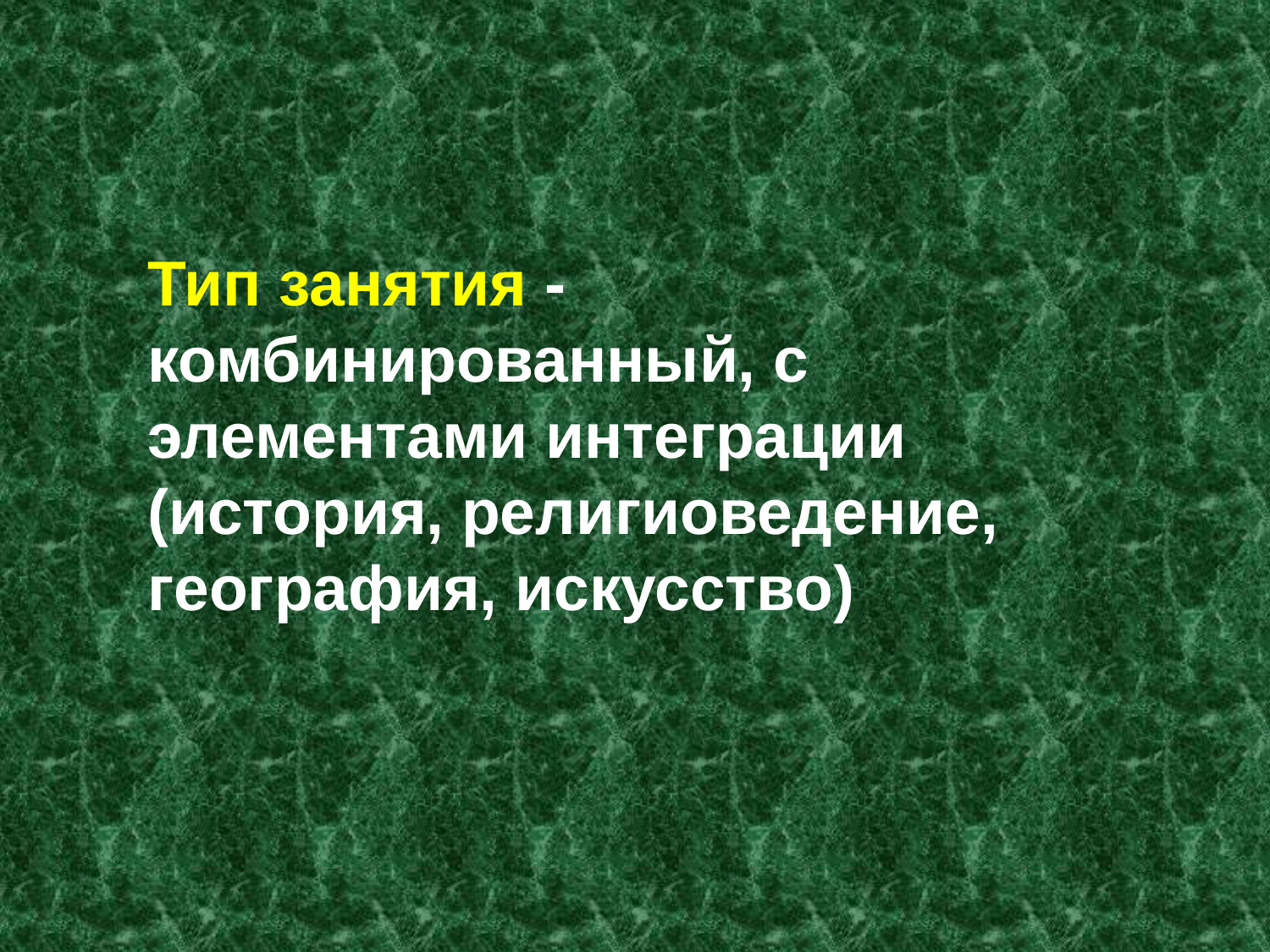

Тип занятия -  комбинированный, с элементами интеграции (история, религиоведение, география, искусство)